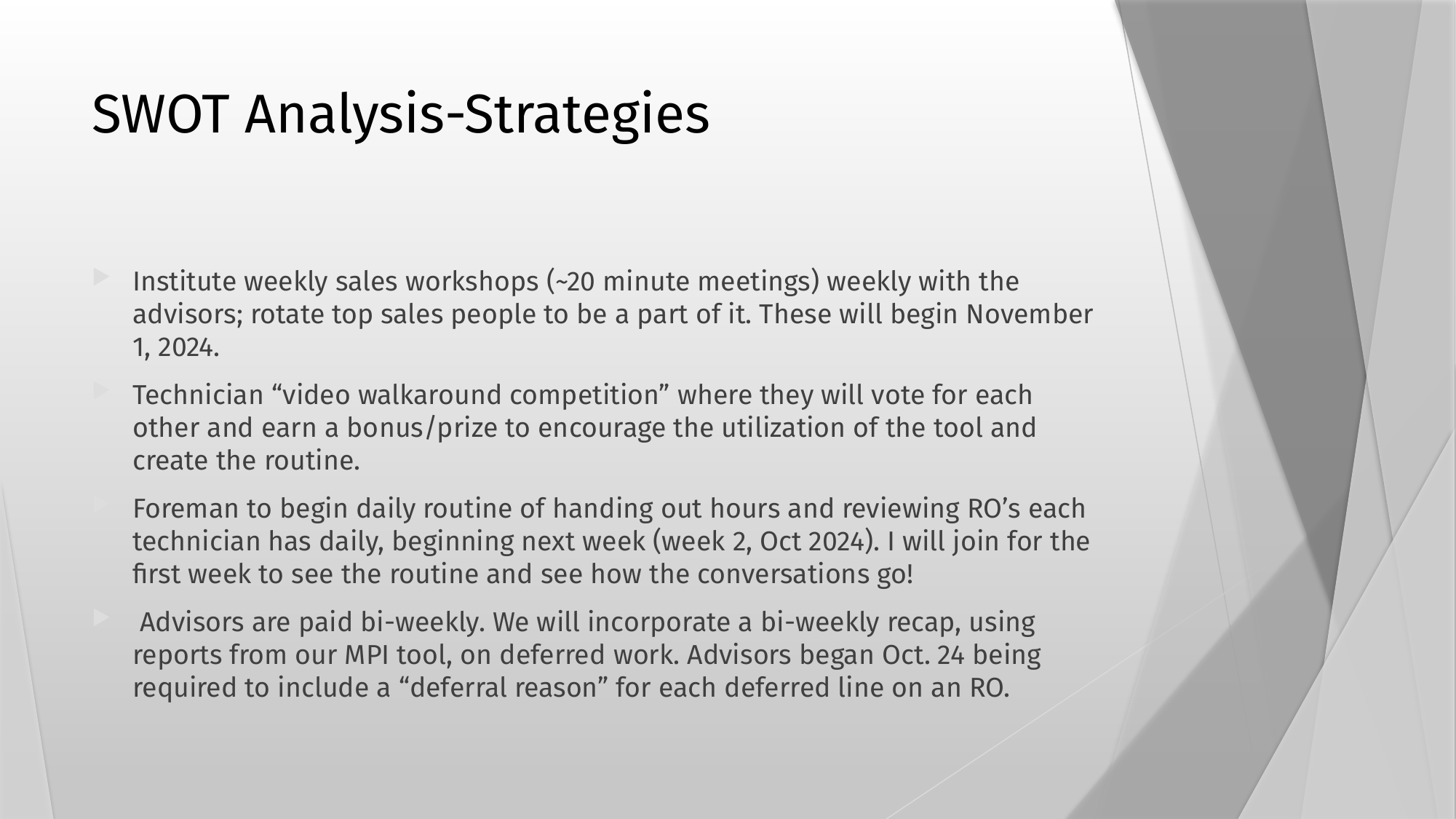

# SWOT Analysis-Strategies
Institute weekly sales workshops (~20 minute meetings) weekly with the advisors; rotate top sales people to be a part of it. These will begin November 1, 2024.
Technician “video walkaround competition” where they will vote for each other and earn a bonus/prize to encourage the utilization of the tool and create the routine.
Foreman to begin daily routine of handing out hours and reviewing RO’s each technician has daily, beginning next week (week 2, Oct 2024). I will join for the first week to see the routine and see how the conversations go!
 Advisors are paid bi-weekly. We will incorporate a bi-weekly recap, using reports from our MPI tool, on deferred work. Advisors began Oct. 24 being required to include a “deferral reason” for each deferred line on an RO.